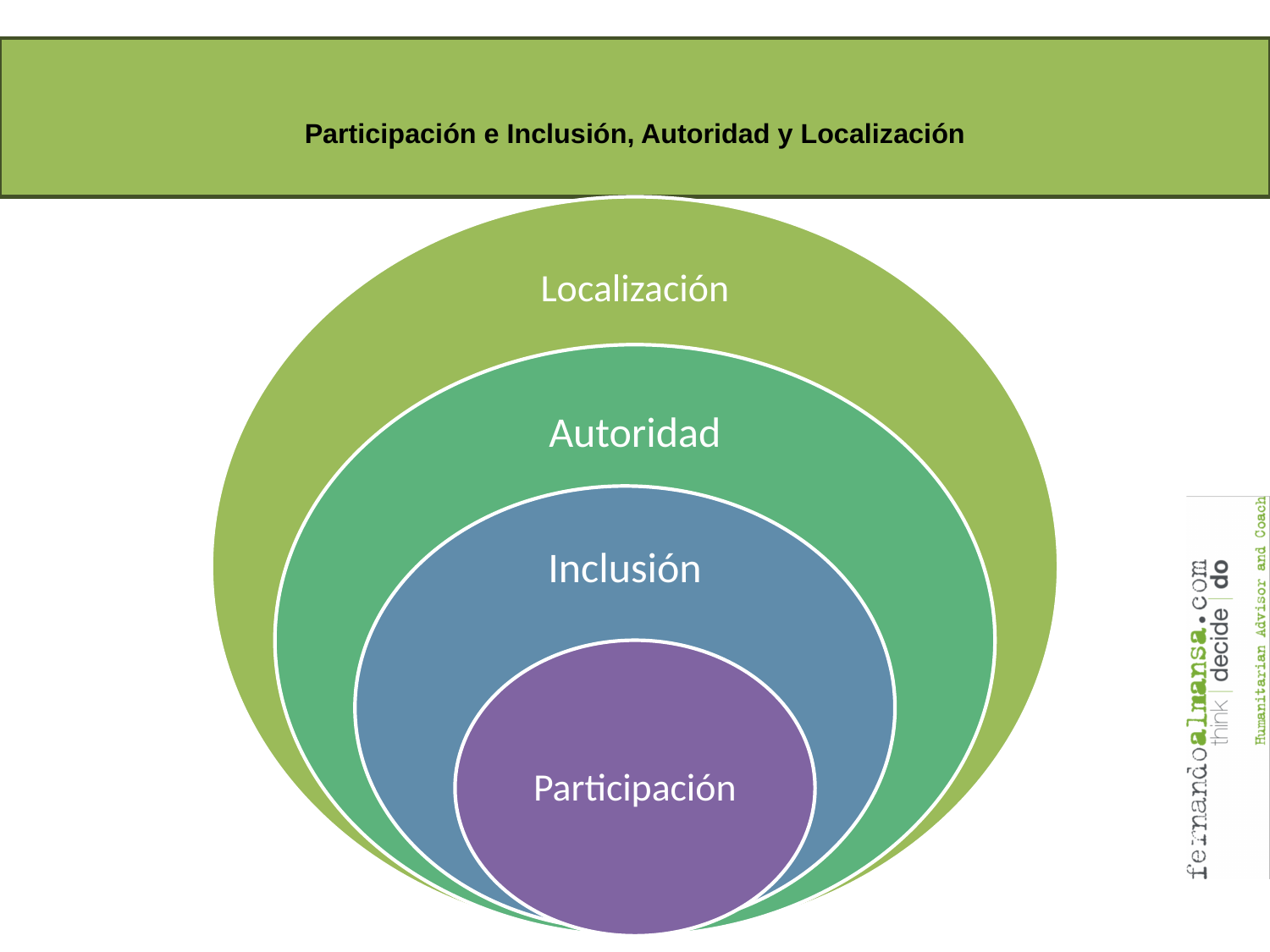

# Participación e Inclusión, Autoridad y Localización
Localización
Autoridad
Inclusión
Participación